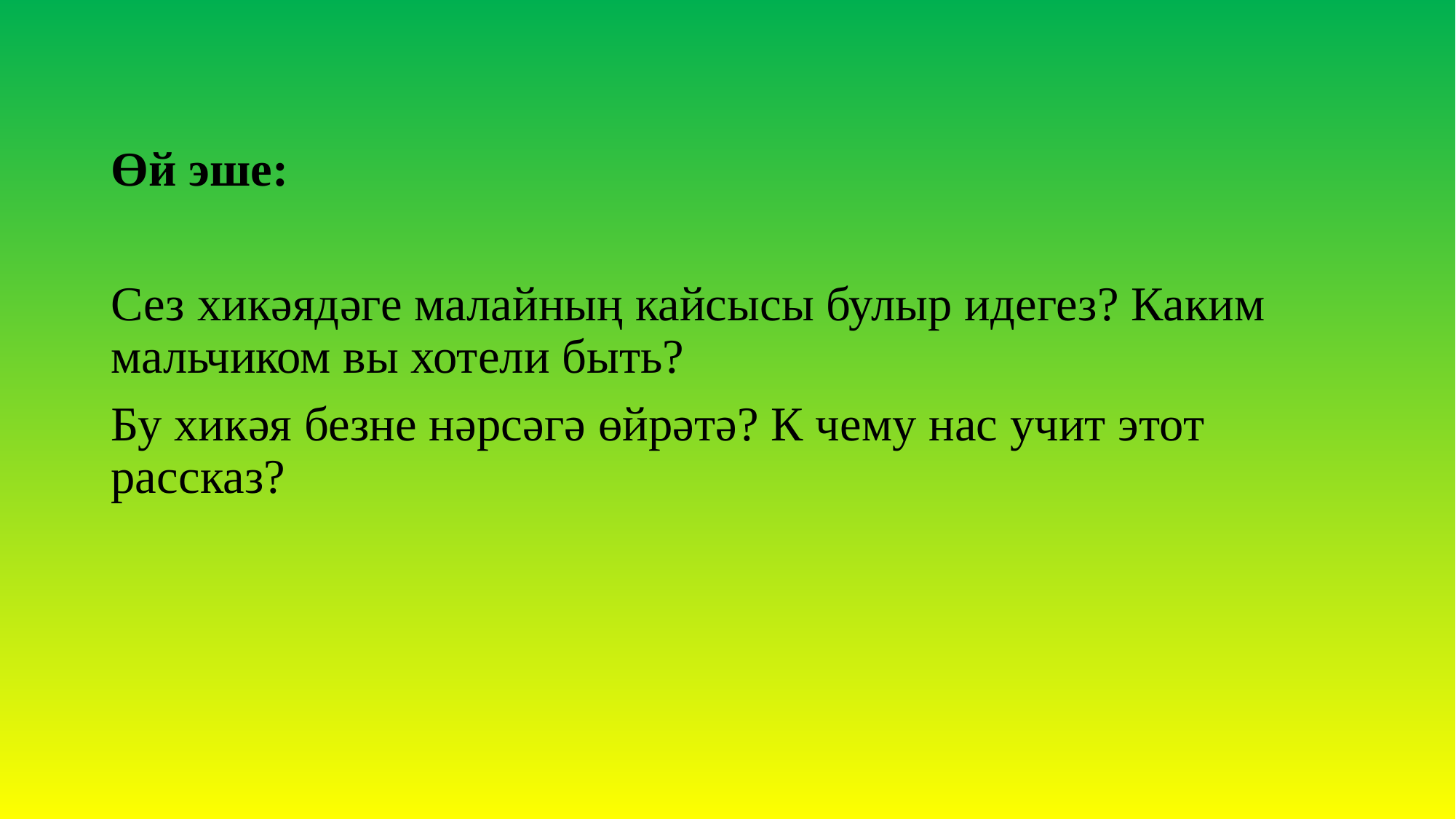

Өй эше:

Сез хикәядәге малайның кайсысы булыр идегез? Каким мальчиком вы хотели быть?
Бу хикәя безне нәрсәгә өйрәтә? К чему нас учит этот рассказ?